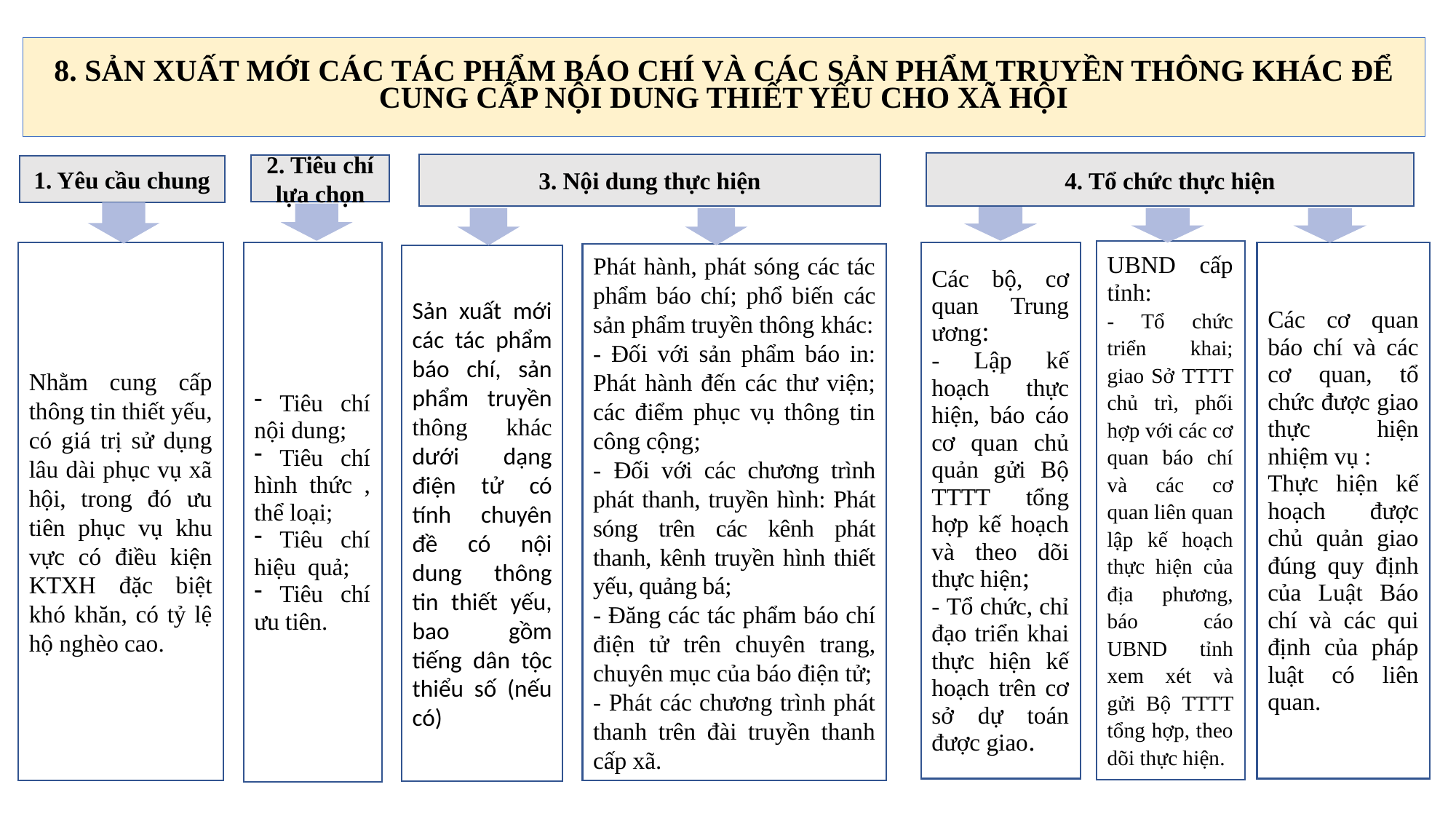

# 8. SẢN XUẤT MỚI CÁC TÁC PHẨM BÁO CHÍ VÀ CÁC SẢN PHẨM TRUYỀN THÔNG KHÁC ĐỂ CUNG CẤP NỘI DUNG THIẾT YẾU CHO XÃ HỘI
4. Tổ chức thực hiện
3. Nội dung thực hiện
2. Tiêu chí lựa chọn
1. Yêu cầu chung

UBND cấp tỉnh:
- Tổ chức triển khai; giao Sở TTTT chủ trì, phối hợp với các cơ quan báo chí và các cơ quan liên quan lập kế hoạch thực hiện của địa phương, báo cáo UBND tỉnh xem xét và gửi Bộ TTTT tổng hợp, theo dõi thực hiện.
 Tiêu chí nội dung;
 Tiêu chí hình thức , thể loại;
 Tiêu chí hiệu  quả;
 Tiêu chí ưu tiên.
Các bộ, cơ quan Trung ương:
- Lập kế hoạch thực hiện, báo cáo cơ quan chủ quản gửi Bộ TTTT tổng hợp kế hoạch và theo dõi thực hiện;
- Tổ chức, chỉ đạo triển khai thực hiện kế hoạch trên cơ sở dự toán được giao.
Các cơ quan báo chí và các cơ quan, tổ chức được giao thực hiện nhiệm vụ :
Thực hiện kế hoạch được chủ quản giao đúng quy định của Luật Báo chí và các qui định của pháp luật có liên quan.
Nhằm cung cấp thông tin thiết yếu, có giá trị sử dụng lâu dài phục vụ xã hội, trong đó ưu tiên phục vụ khu vực có điều kiện KTXH đặc biệt khó khăn, có tỷ lệ hộ nghèo cao.
Phát hành, phát sóng các tác phẩm báo chí; phổ biến các sản phẩm truyền thông khác:
- Đối với sản phẩm báo in: Phát hành đến các thư viện; các điểm phục vụ thông tin công cộng;
- Đối với các chương trình phát thanh, truyền hình: Phát sóng trên các kênh phát thanh, kênh truyền hình thiết yếu, quảng bá;
- Đăng các tác phẩm báo chí điện tử trên chuyên trang, chuyên mục của báo điện tử;
- Phát các chương trình phát thanh trên đài truyền thanh cấp xã.
Sản xuất mới các tác phẩm báo chí, sản phẩm truyền thông khác dưới dạng điện tử có tính chuyên đề có nội dung thông tin thiết yếu, bao gồm tiếng dân tộc thiểu số (nếu có)